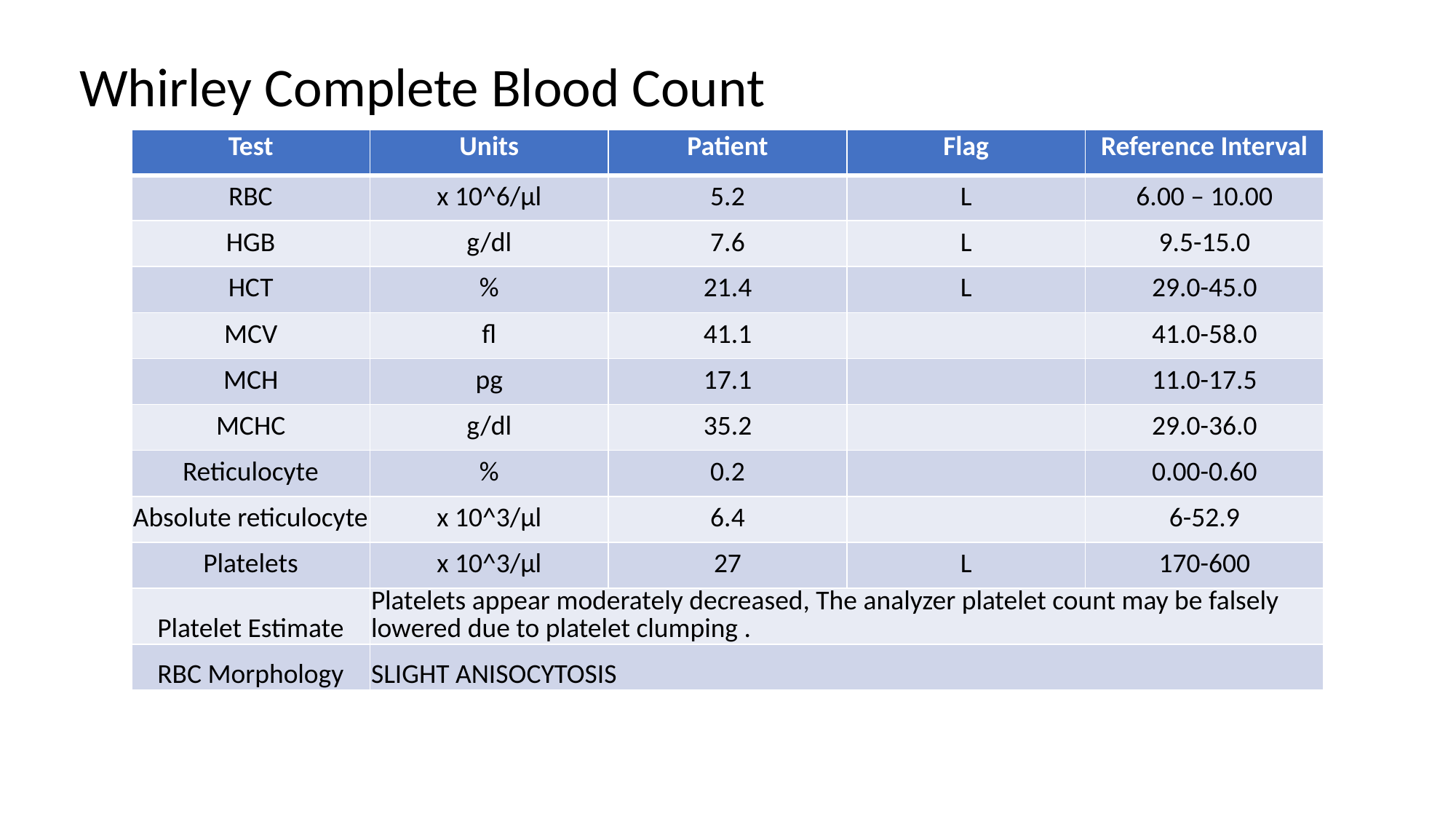

# Whirley Complete Blood Count
| Test | Units | Patient | Flag | Reference Interval |
| --- | --- | --- | --- | --- |
| RBC | x 10^6/µl | 5.2 | L | 6.00 – 10.00 |
| HGB | g/dl | 7.6 | L | 9.5-15.0 |
| HCT | % | 21.4 | L | 29.0-45.0 |
| MCV | fl | 41.1 |  | 41.0-58.0 |
| MCH | pg | 17.1 |  | 11.0-17.5 |
| MCHC | g/dl | 35.2 |  | 29.0-36.0 |
| Reticulocyte | % | 0.2 |  | 0.00-0.60 |
| Absolute reticulocyte | x 10^3/µl | 6.4 |  | 6-52.9 |
| Platelets | x 10^3/µl | 27 | L | 170-600 |
| Platelet Estimate | Platelets appear moderately decreased, The analyzer platelet count may be falsely lowered due to platelet clumping . |  |  |  |
| RBC Morphology | SLIGHT ANISOCYTOSIS |  |  |  |